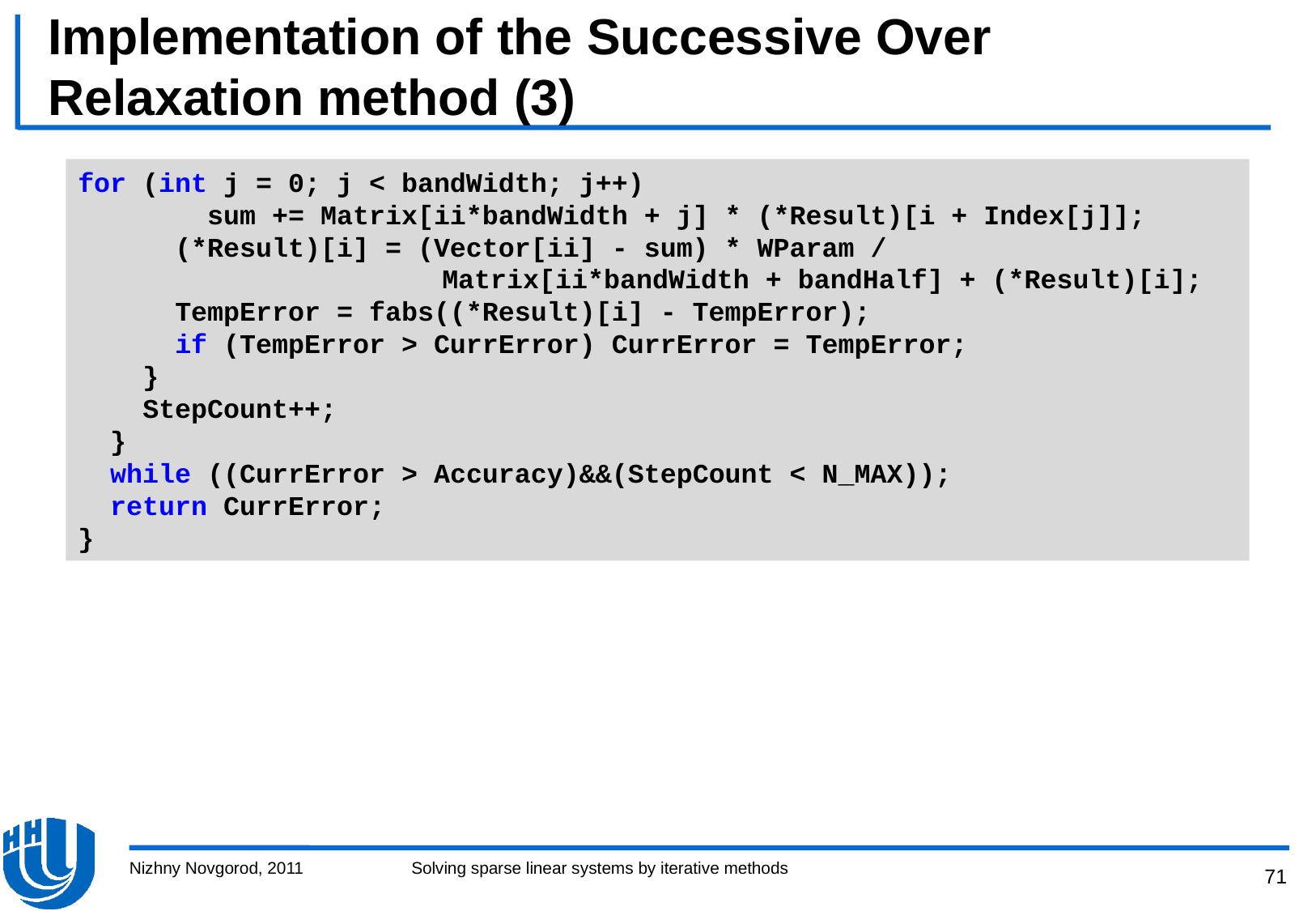

# Implementation of the Successive Over Relaxation method (3)
for (int j = 0; j < bandWidth; j++)
        sum += Matrix[ii*bandWidth + j] * (*Result)[i + Index[j]];
      (*Result)[i] = (Vector[ii] - sum) * WParam /
            		Matrix[ii*bandWidth + bandHalf] + (*Result)[i];
      TempError = fabs((*Result)[i] - TempError);
      if (TempError > CurrError) CurrError = TempError;
    }
    StepCount++;
  }
  while ((CurrError > Accuracy)&&(StepCount < N_MAX));
  return CurrError;
}

Nizhny Novgorod, 2011
Solving sparse linear systems by iterative methods